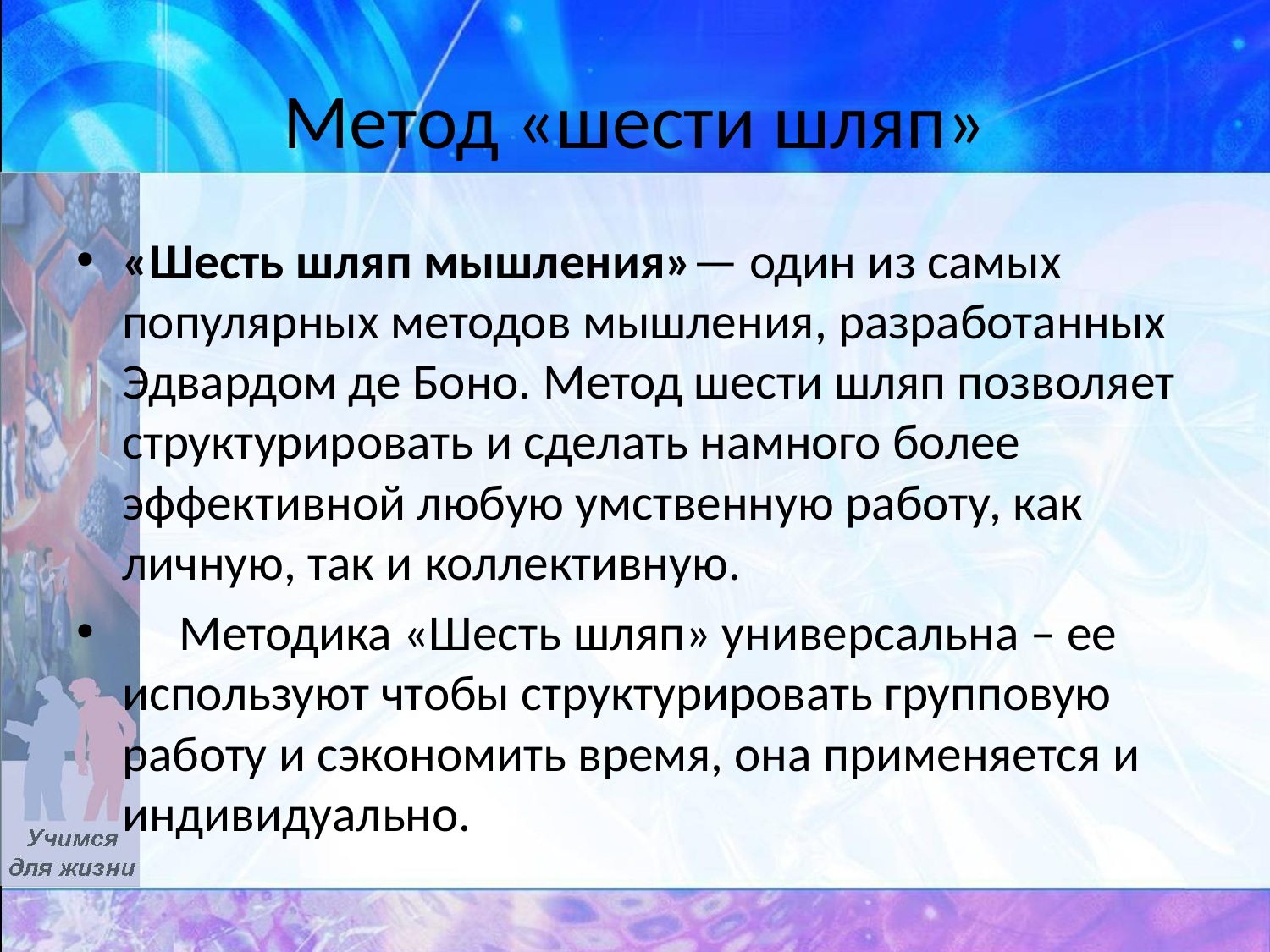

# Метод «шести шляп»
«Шесть шляп мышления»— один из самых популярных методов мышления, разработанных Эдвардом де Боно. Метод шести шляп позволяет структурировать и сделать намного более эффективной любую умственную работу, как личную, так и коллективную.
     Методика «Шесть шляп» универсальна – ее используют чтобы структурировать групповую работу и сэкономить время, она применяется и индивидуально.